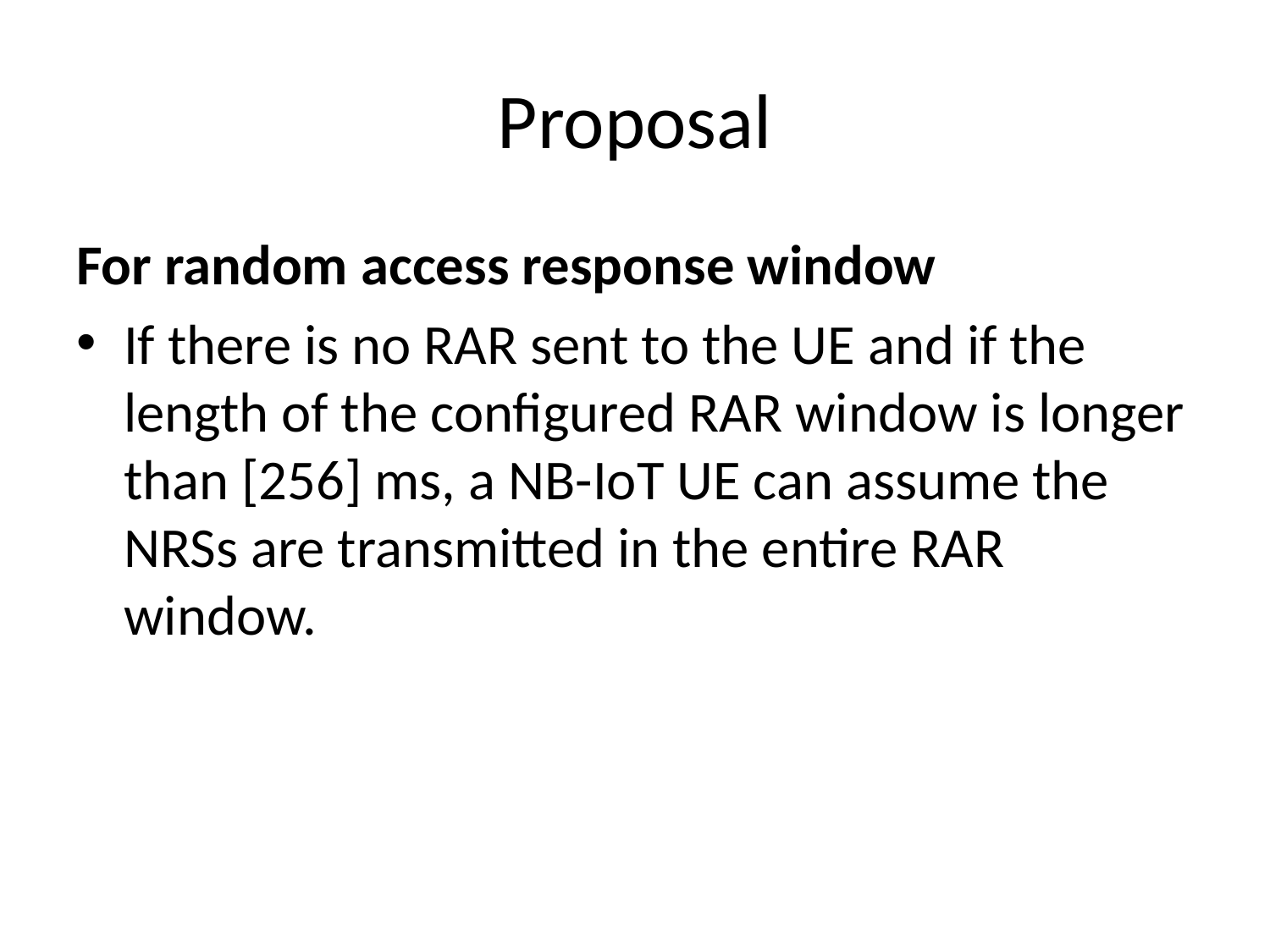

# Proposal
For random access response window
If there is no RAR sent to the UE and if the length of the configured RAR window is longer than [256] ms, a NB-IoT UE can assume the NRSs are transmitted in the entire RAR window.